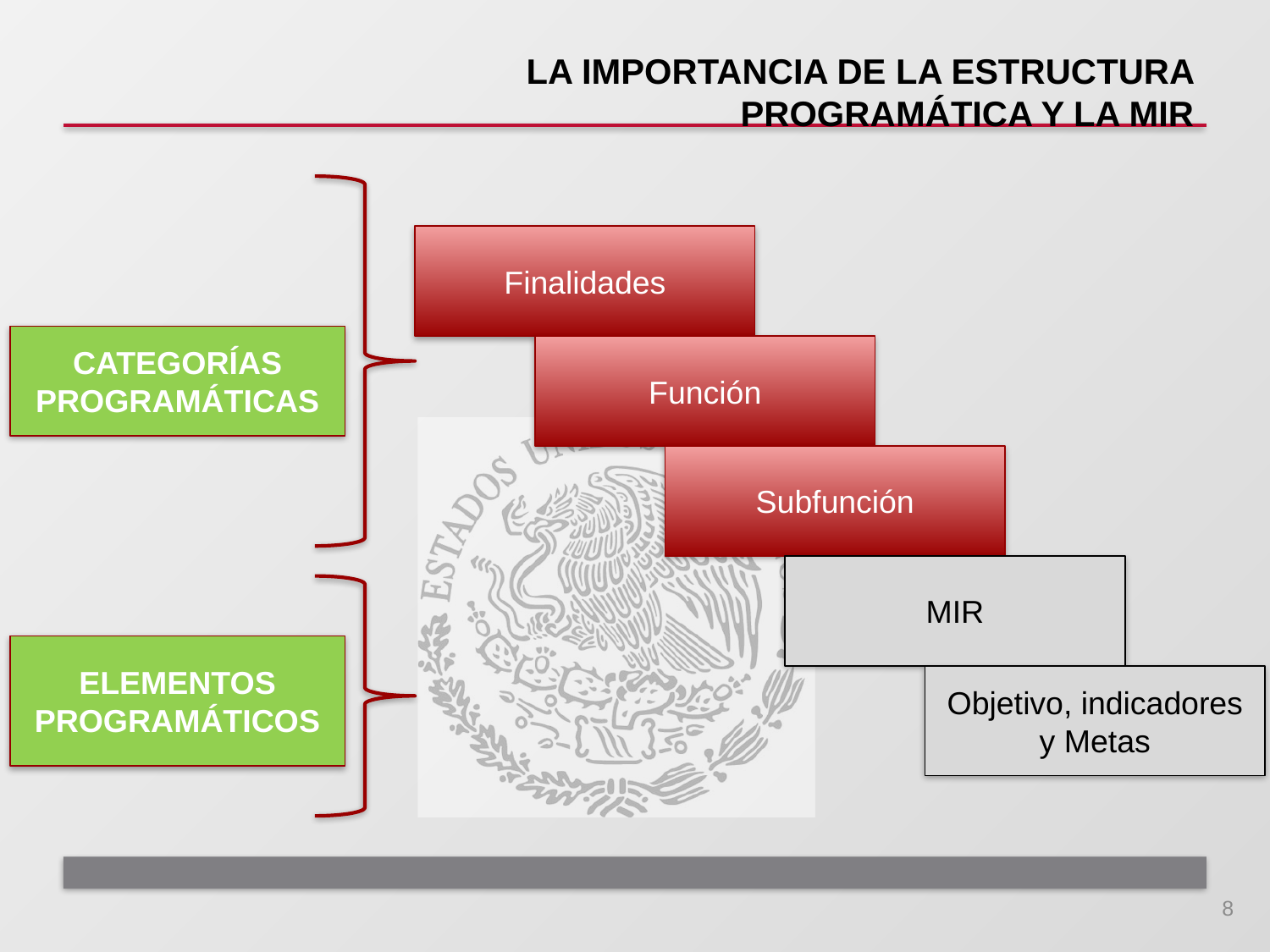

# LA IMPORTANCIA DE LA ESTRUCTURA PROGRAMÁTICA Y LA MIR

Finalidades
CATEGORÍAS PROGRAMÁTICAS
Función
Subfunción
MIR

ELEMENTOS PROGRAMÁTICOS
Objetivo, indicadores y Metas
8